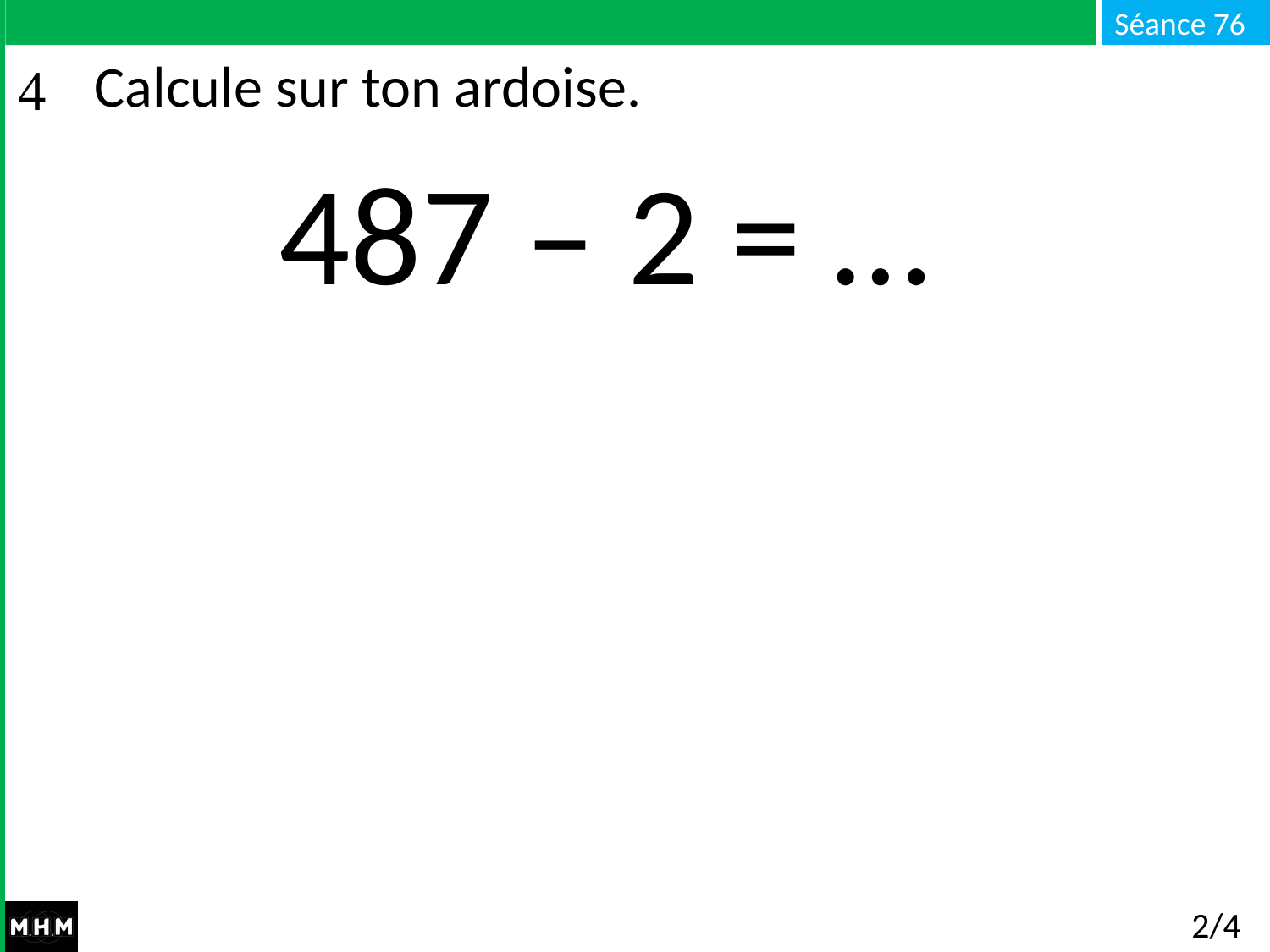

# Calcule sur ton ardoise.
487 – 2 = …
2/4